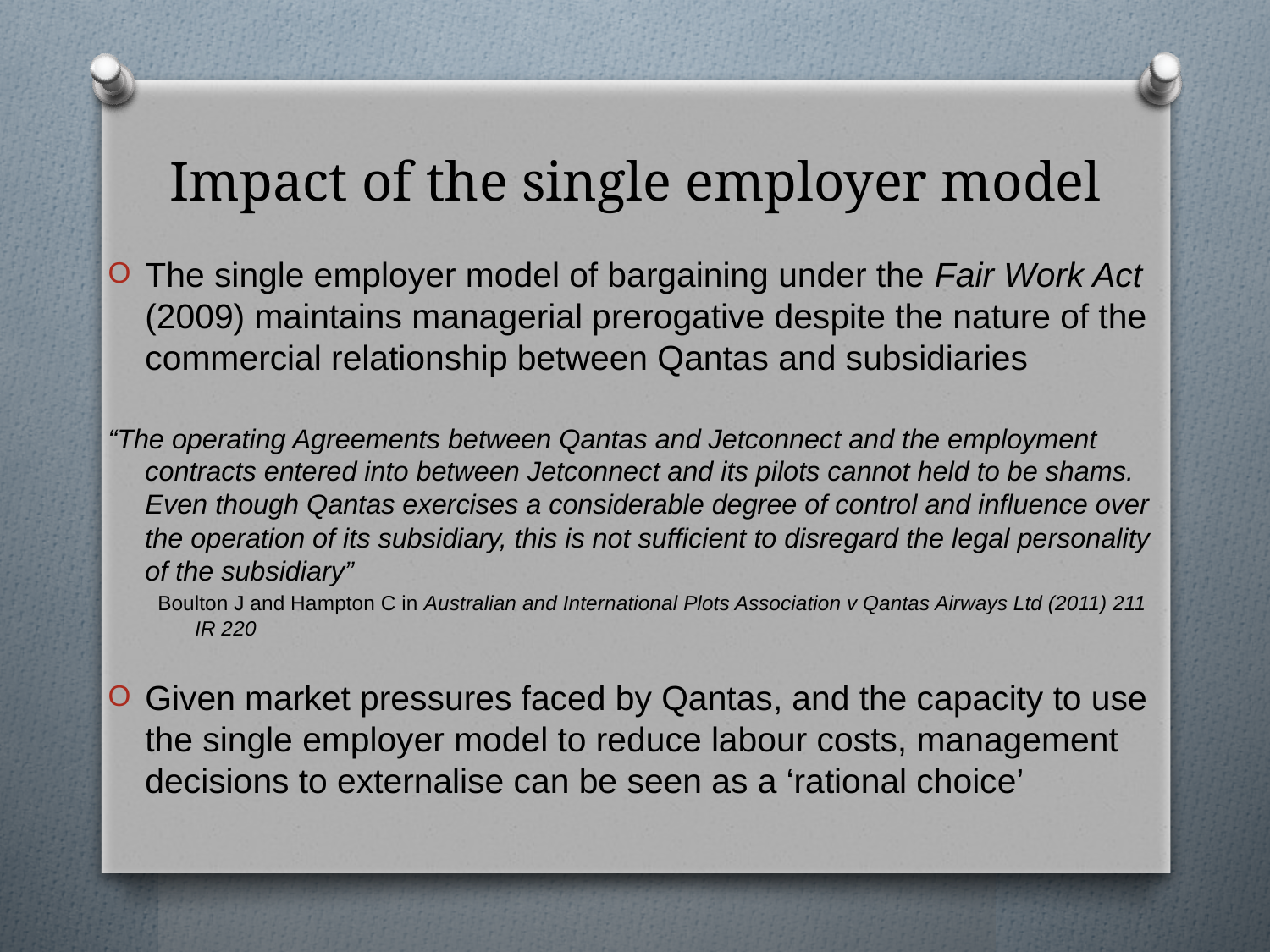

# Impact of the single employer model
The single employer model of bargaining under the Fair Work Act (2009) maintains managerial prerogative despite the nature of the commercial relationship between Qantas and subsidiaries

“The operating Agreements between Qantas and Jetconnect and the employment contracts entered into between Jetconnect and its pilots cannot held to be shams. Even though Qantas exercises a considerable degree of control and influence over the operation of its subsidiary, this is not sufficient to disregard the legal personality of the subsidiary”
Boulton J and Hampton C in Australian and International Plots Association v Qantas Airways Ltd (2011) 211 IR 220

Given market pressures faced by Qantas, and the capacity to use the single employer model to reduce labour costs, management decisions to externalise can be seen as a ‘rational choice’